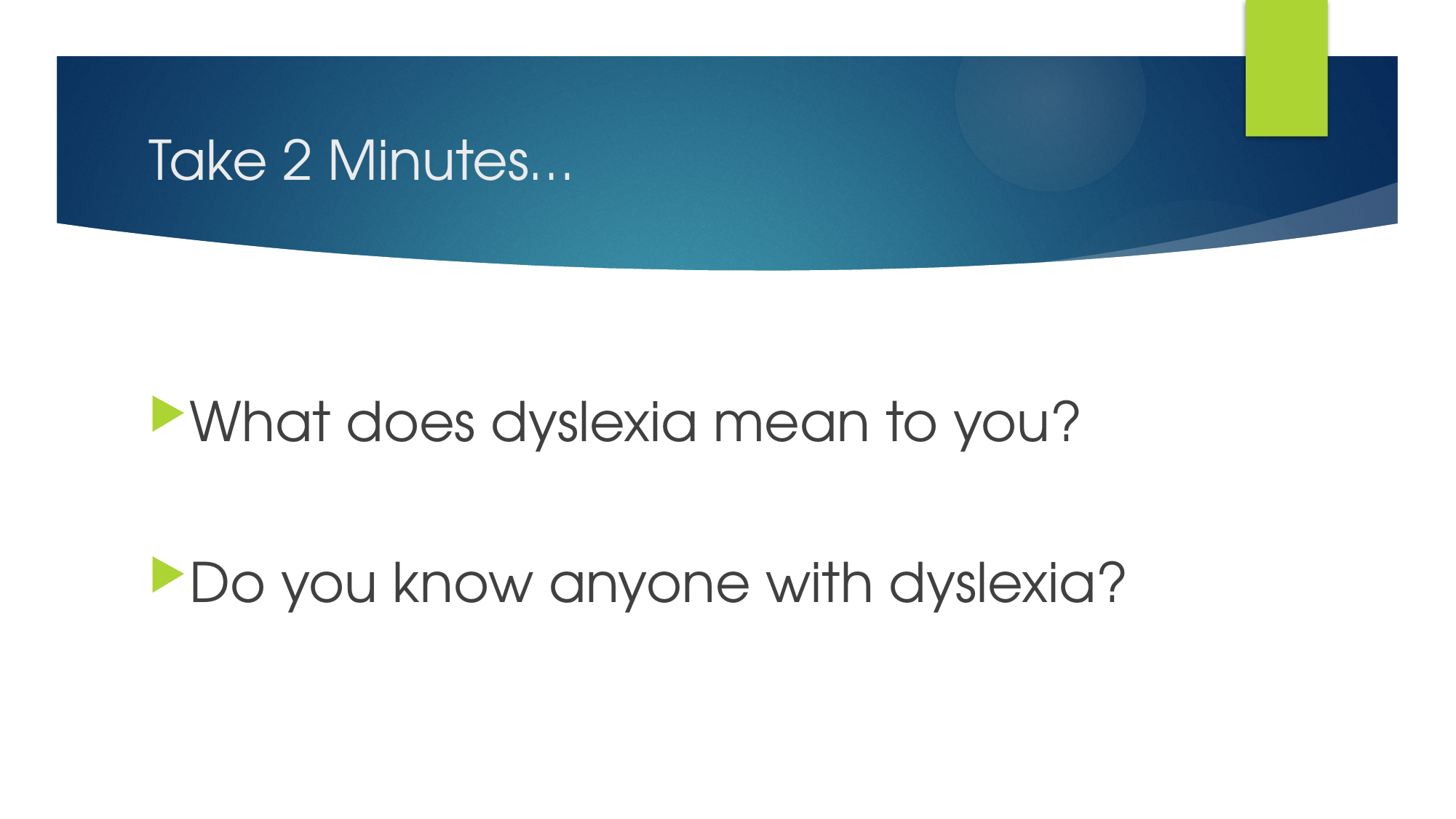

# Take 2 Minutes…
What does dyslexia mean to you?

Do you know anyone with dyslexia?